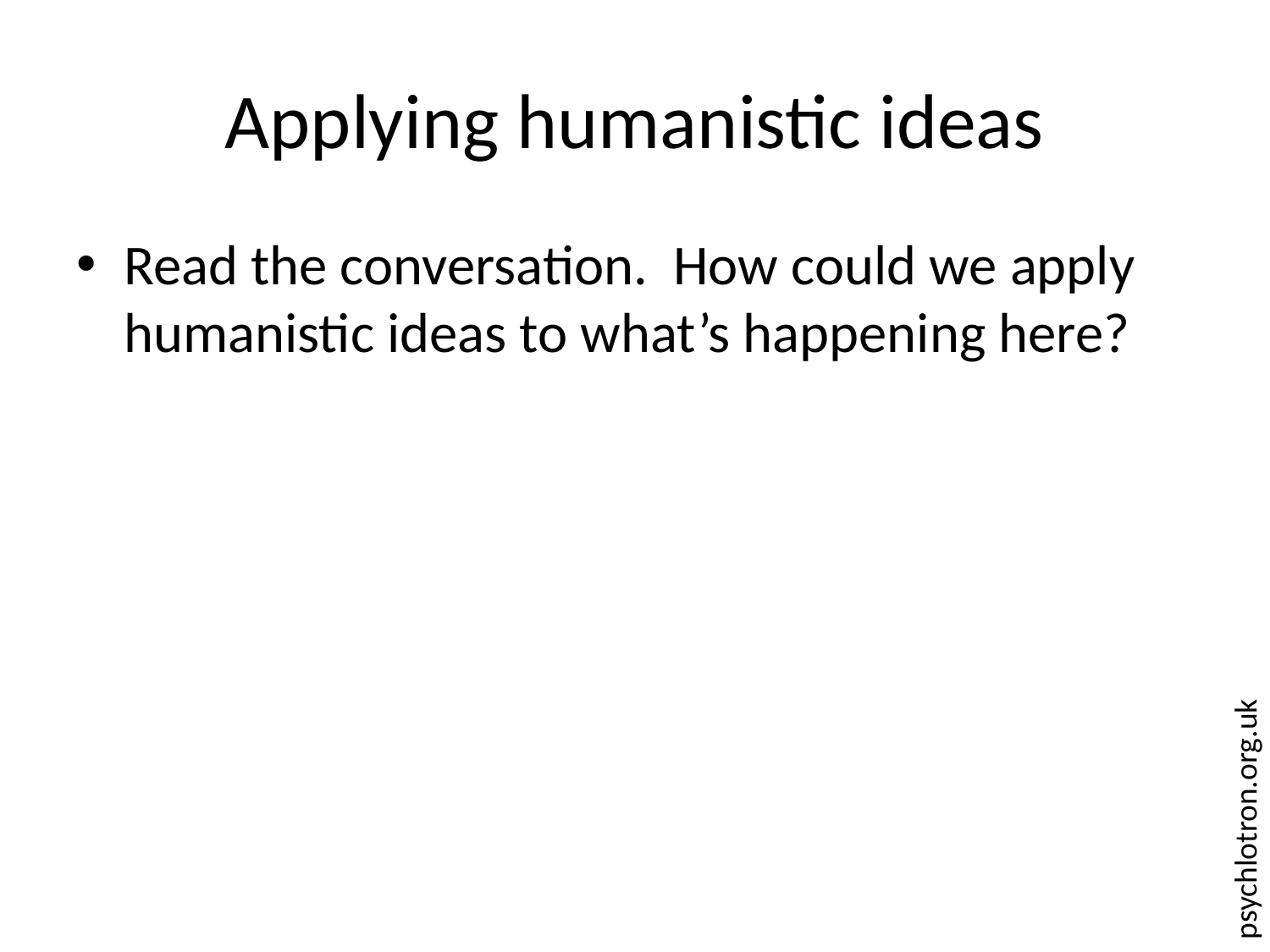

# Applying humanistic ideas
Read the conversation.  How could we apply humanistic ideas to what’s happening here?